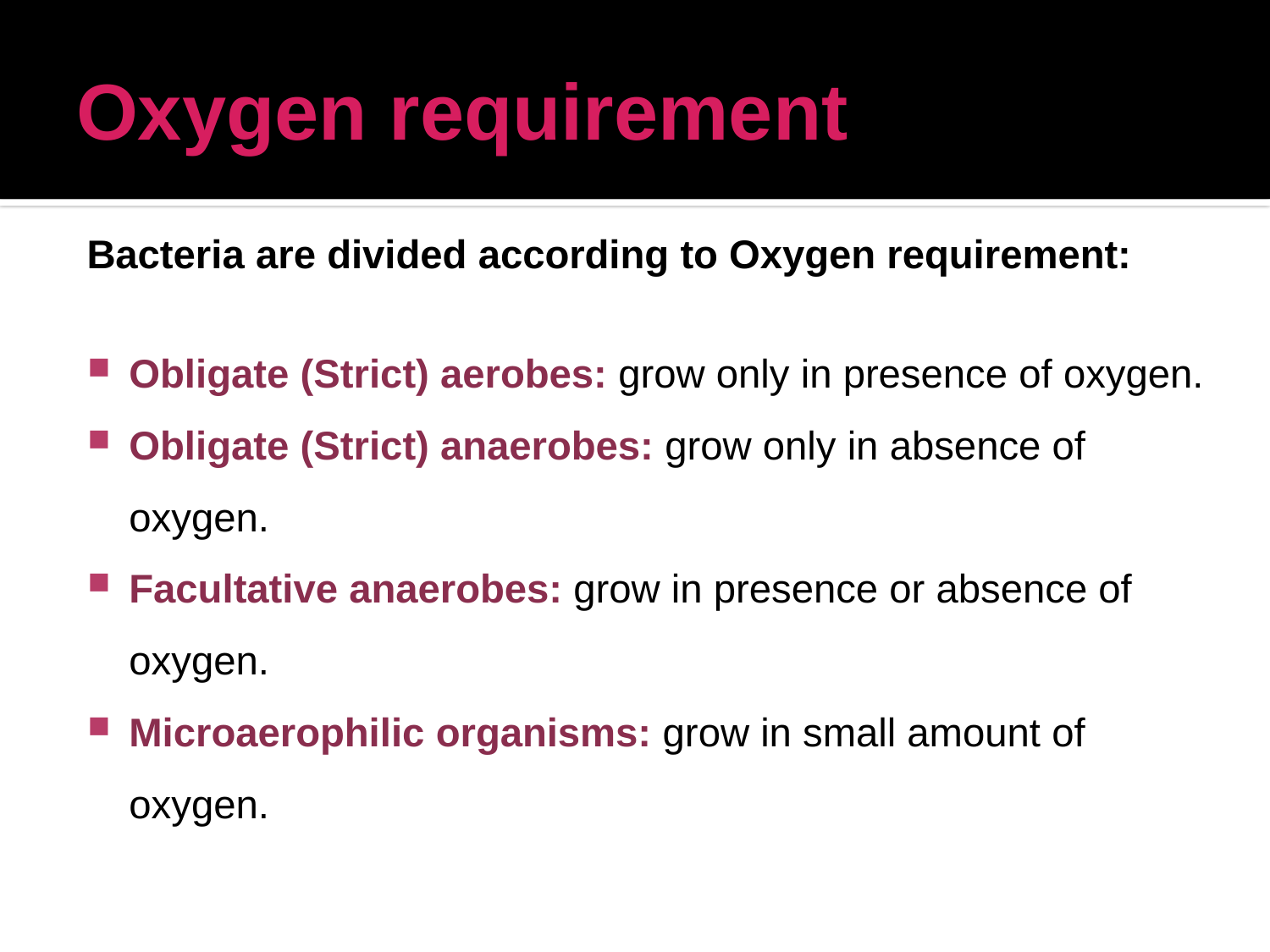

# Oxygen requirement
Bacteria are divided according to Oxygen requirement:

Obligate (Strict) aerobes: grow only in presence of oxygen.
Obligate (Strict) anaerobes: grow only in absence of oxygen.
Facultative anaerobes: grow in presence or absence of oxygen.
Microaerophilic organisms: grow in small amount of oxygen.